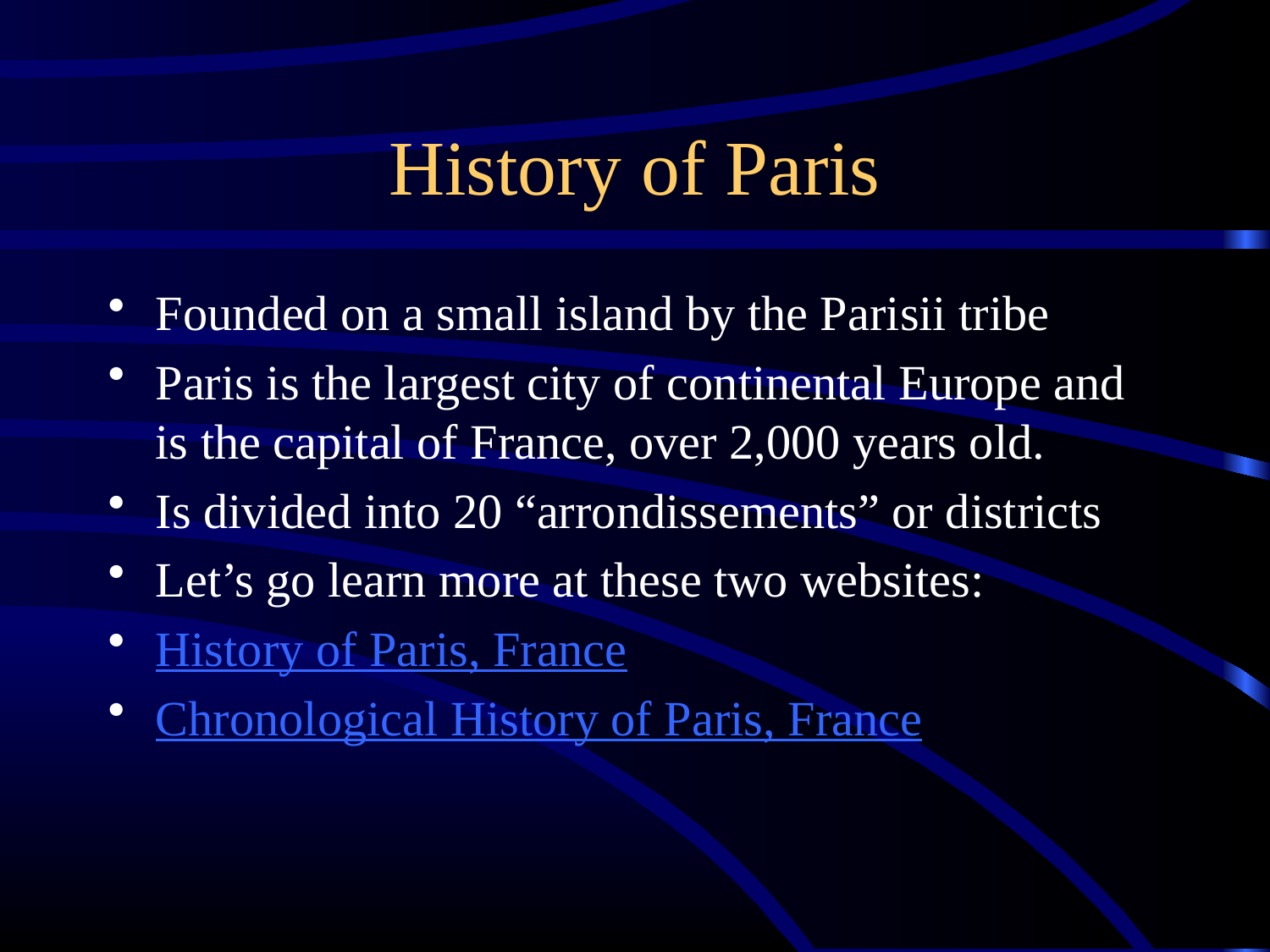

# History of Paris
Founded on a small island by the Parisii tribe
Paris is the largest city of continental Europe and is the capital of France, over 2,000 years old.
Is divided into 20 “arrondissements” or districts
Let’s go learn more at these two websites:
History of Paris, France
Chronological History of Paris, France